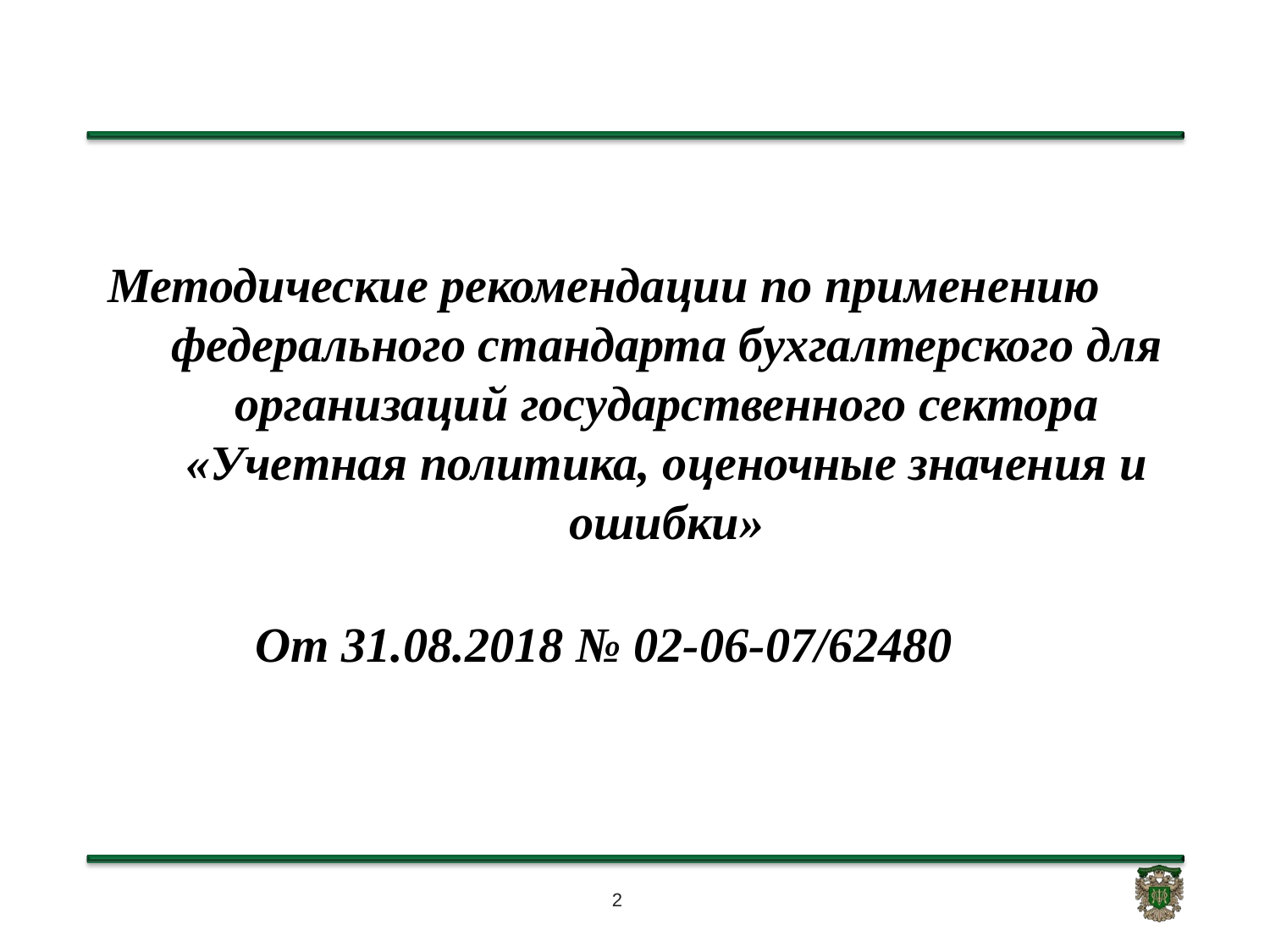

Методические рекомендации по применению федерального стандарта бухгалтерского для организаций государственного сектора «Учетная политика, оценочные значения и ошибки»
От 31.08.2018 № 02-06-07/62480

2